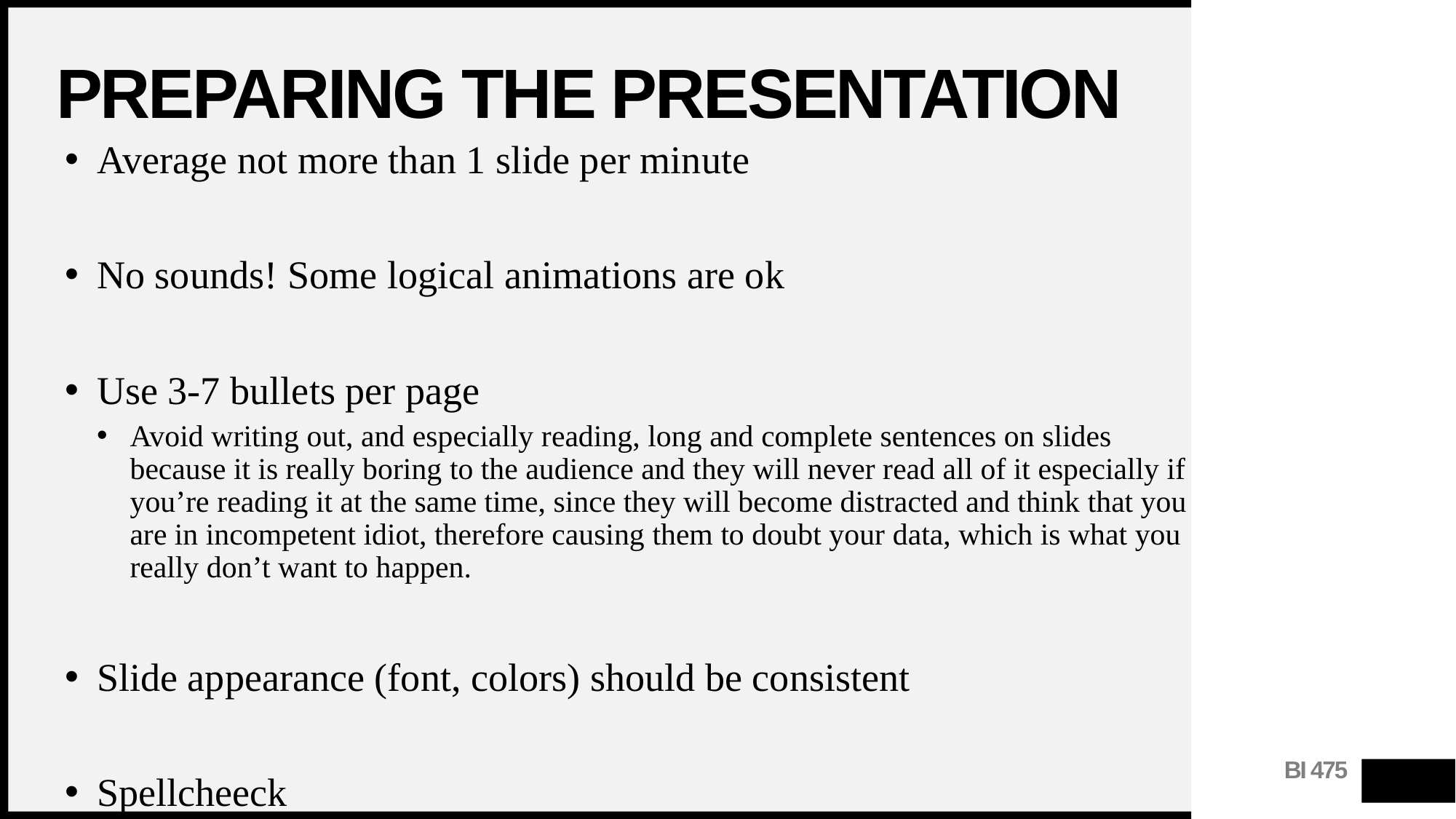

# Preparing the Presentation
Average not more than 1 slide per minute

No sounds! Some logical animations are ok

Use 3-7 bullets per page
Avoid writing out, and especially reading, long and complete sentences on slides because it is really boring to the audience and they will never read all of it especially if you’re reading it at the same time, since they will become distracted and think that you are in incompetent idiot, therefore causing them to doubt your data, which is what you really don’t want to happen.

Slide appearance (font, colors) should be consistent

Spellcheeck